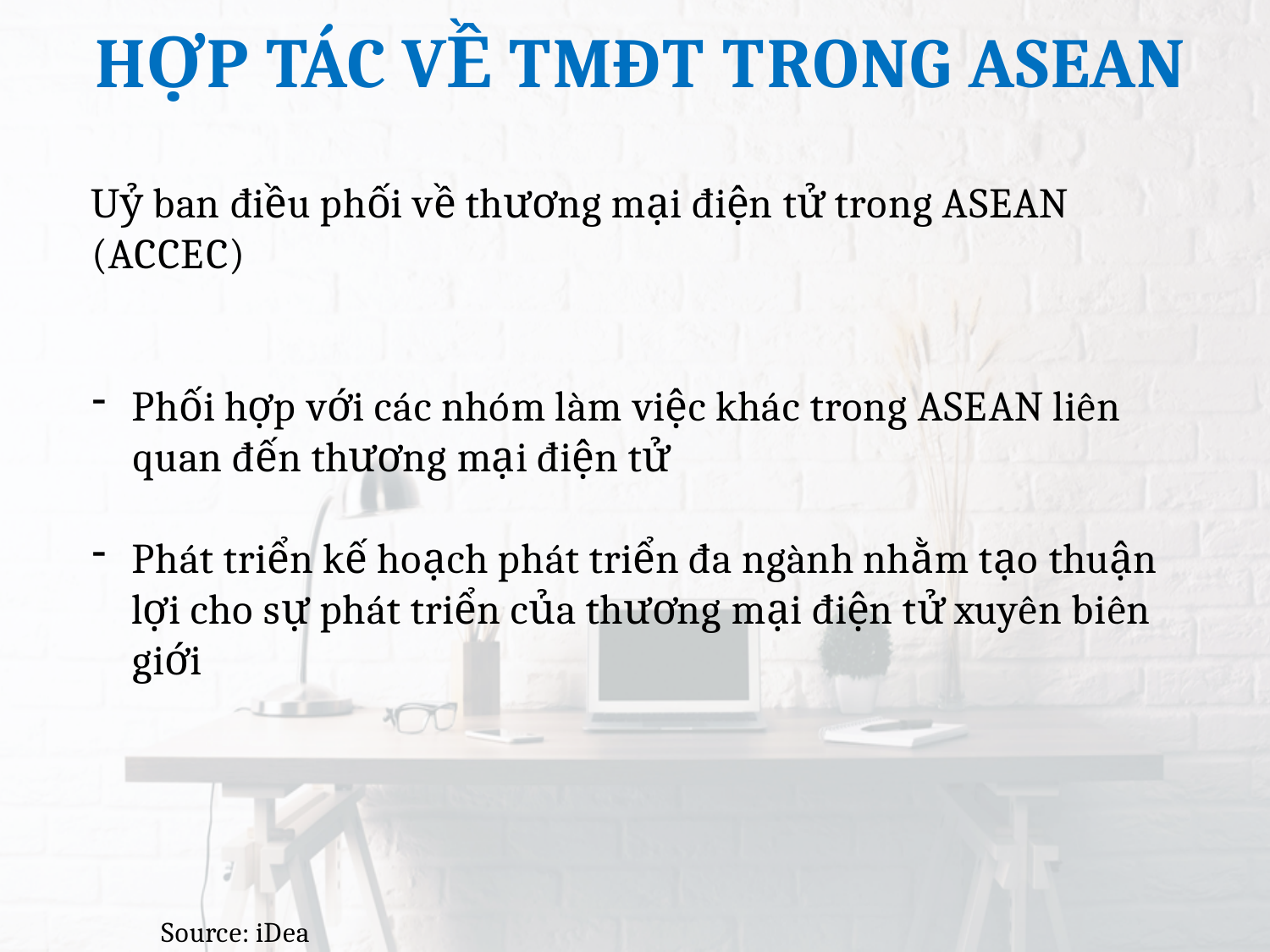

HỢP TÁC VỀ TMĐT TRONG ASEAN
Uỷ ban điều phối về thương mại điện tử trong ASEAN (ACCEC)

Phối hợp với các nhóm làm việc khác trong ASEAN liên quan đến thương mại điện tử

Phát triển kế hoạch phát triển đa ngành nhằm tạo thuận lợi cho sự phát triển của thương mại điện tử xuyên biên giới
Source: iDea